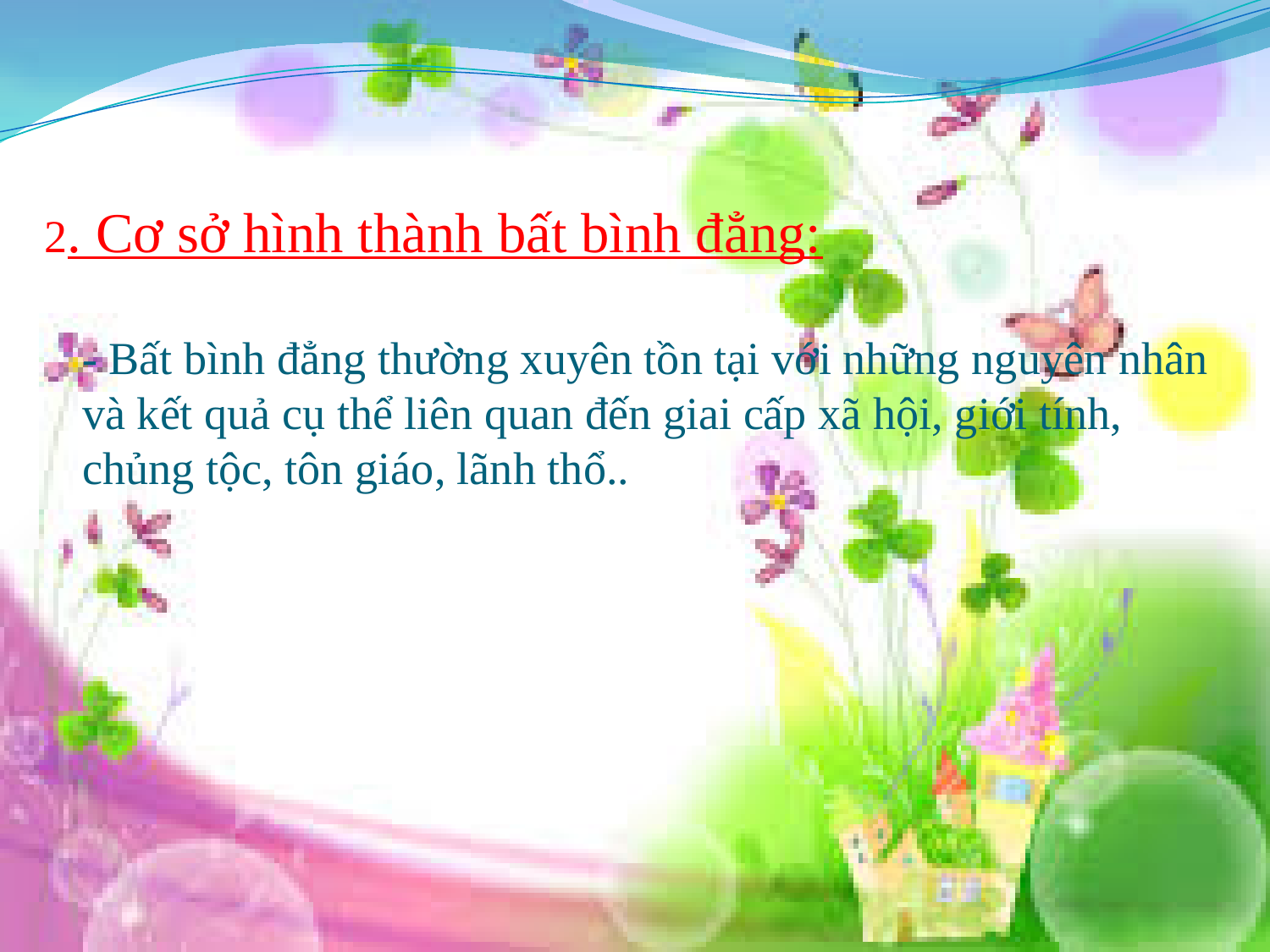

2. Cơ sở hình thành bất bình đẳng:
- Bất bình đẳng thường xuyên tồn tại với những nguyên nhân và kết quả cụ thể liên quan đến giai cấp xã hội, giới tính, chủng tộc, tôn giáo, lãnh thổ..